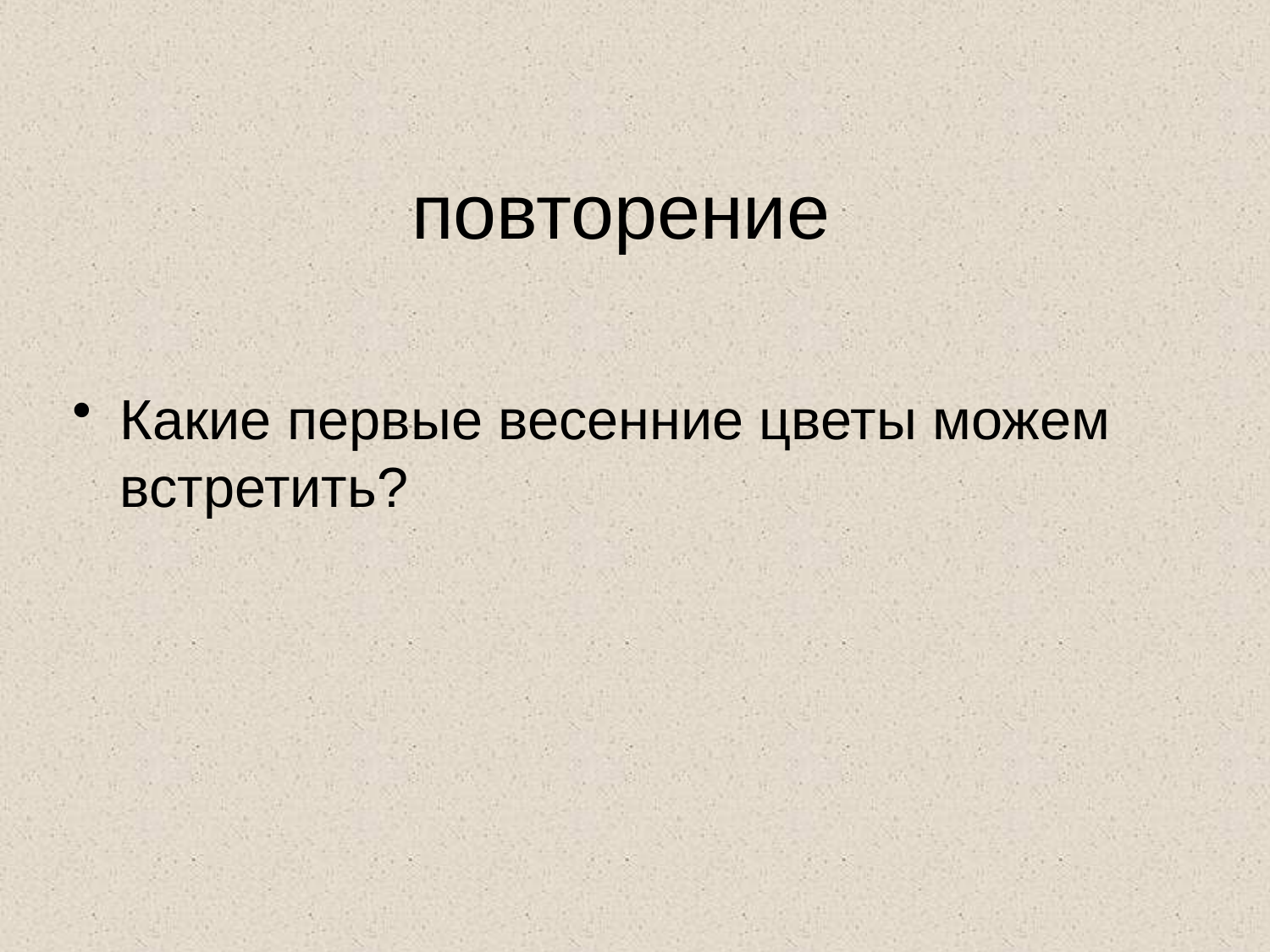

# повторение
Какие первые весенние цветы можем встретить?